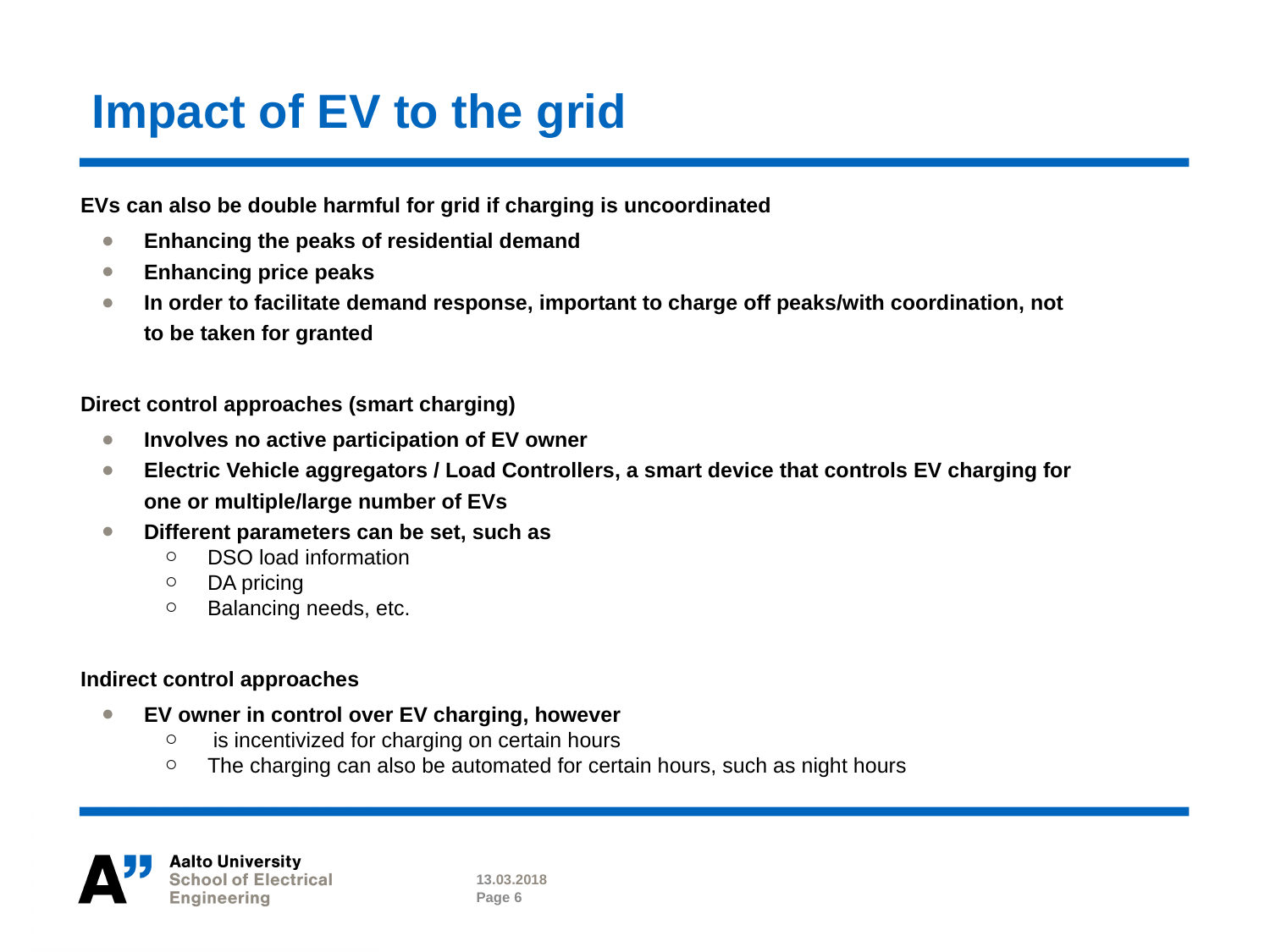

# Impact of EV to the grid
EVs can also be double harmful for grid if charging is uncoordinated
Enhancing the peaks of residential demand
Enhancing price peaks
In order to facilitate demand response, important to charge off peaks/with coordination, not to be taken for granted

Direct control approaches (smart charging)
Involves no active participation of EV owner
Electric Vehicle aggregators / Load Controllers, a smart device that controls EV charging for one or multiple/large number of EVs
Different parameters can be set, such as
DSO load information
DA pricing
Balancing needs, etc.

Indirect control approaches
EV owner in control over EV charging, however
 is incentivized for charging on certain hours
The charging can also be automated for certain hours, such as night hours

13.03.2018
Page 6